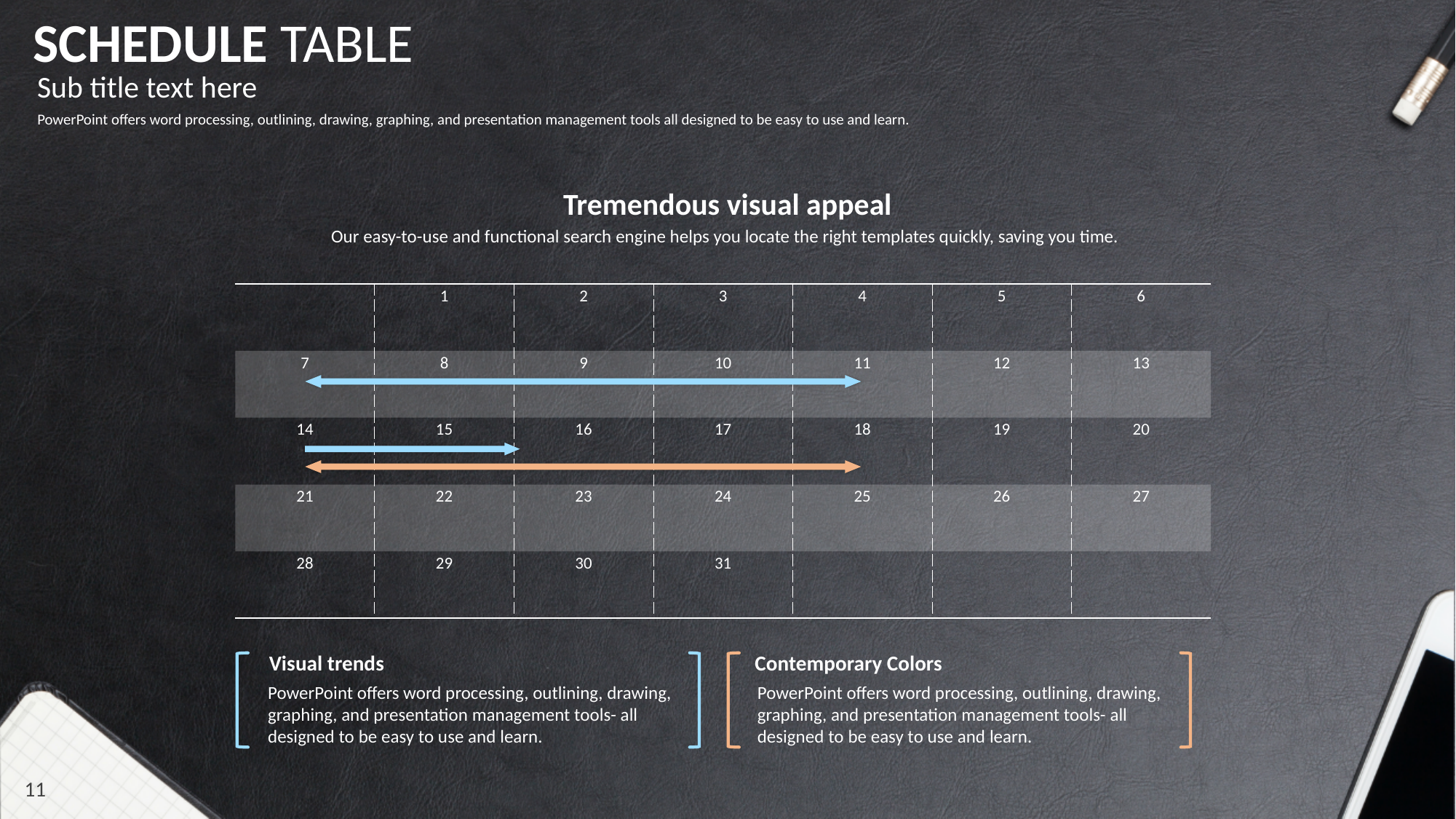

SCHEDULE TABLE
Sub title text here
PowerPoint offers word processing, outlining, drawing, graphing, and presentation management tools all designed to be easy to use and learn.
Tremendous visual appeal
Our easy-to-use and functional search engine helps you locate the right templates quickly, saving you time.
|  | 1 | 2 | 3 | 4 | 5 | 6 |
| --- | --- | --- | --- | --- | --- | --- |
| 7 | 8 | 9 | 10 | 11 | 12 | 13 |
| 14 | 15 | 16 | 17 | 18 | 19 | 20 |
| 21 | 22 | 23 | 24 | 25 | 26 | 27 |
| 28 | 29 | 30 | 31 |  |  |  |

Visual trends

Contemporary Colors

PowerPoint offers word processing, outlining, drawing, graphing, and presentation management tools- all designed to be easy to use and learn.
PowerPoint offers word processing, outlining, drawing, graphing, and presentation management tools- all designed to be easy to use and learn.
11